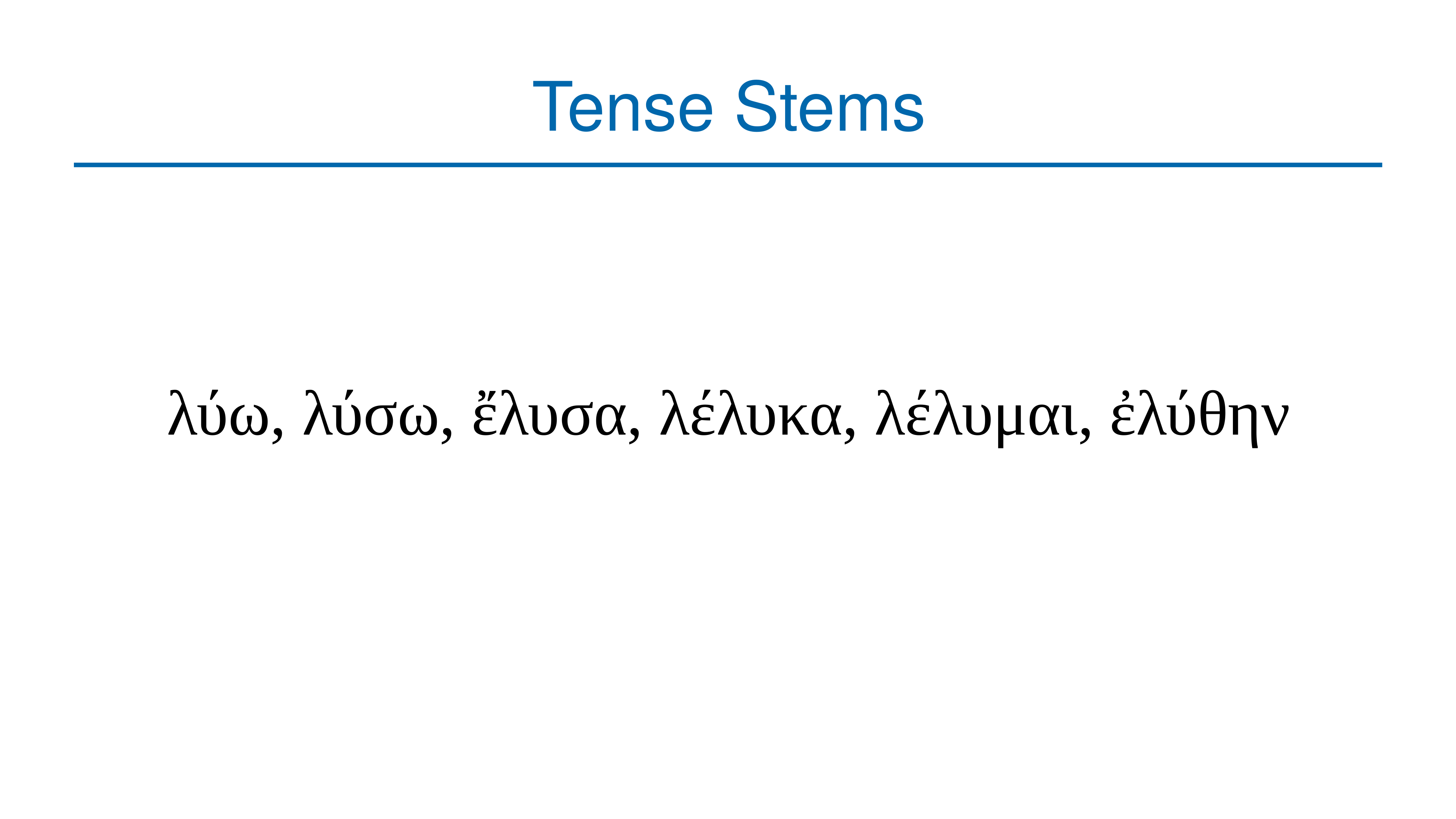

# Tense Stems
λύω, λύσω, ἔλυσα, λέλυκα, λέλυμαι, ἐλύθην